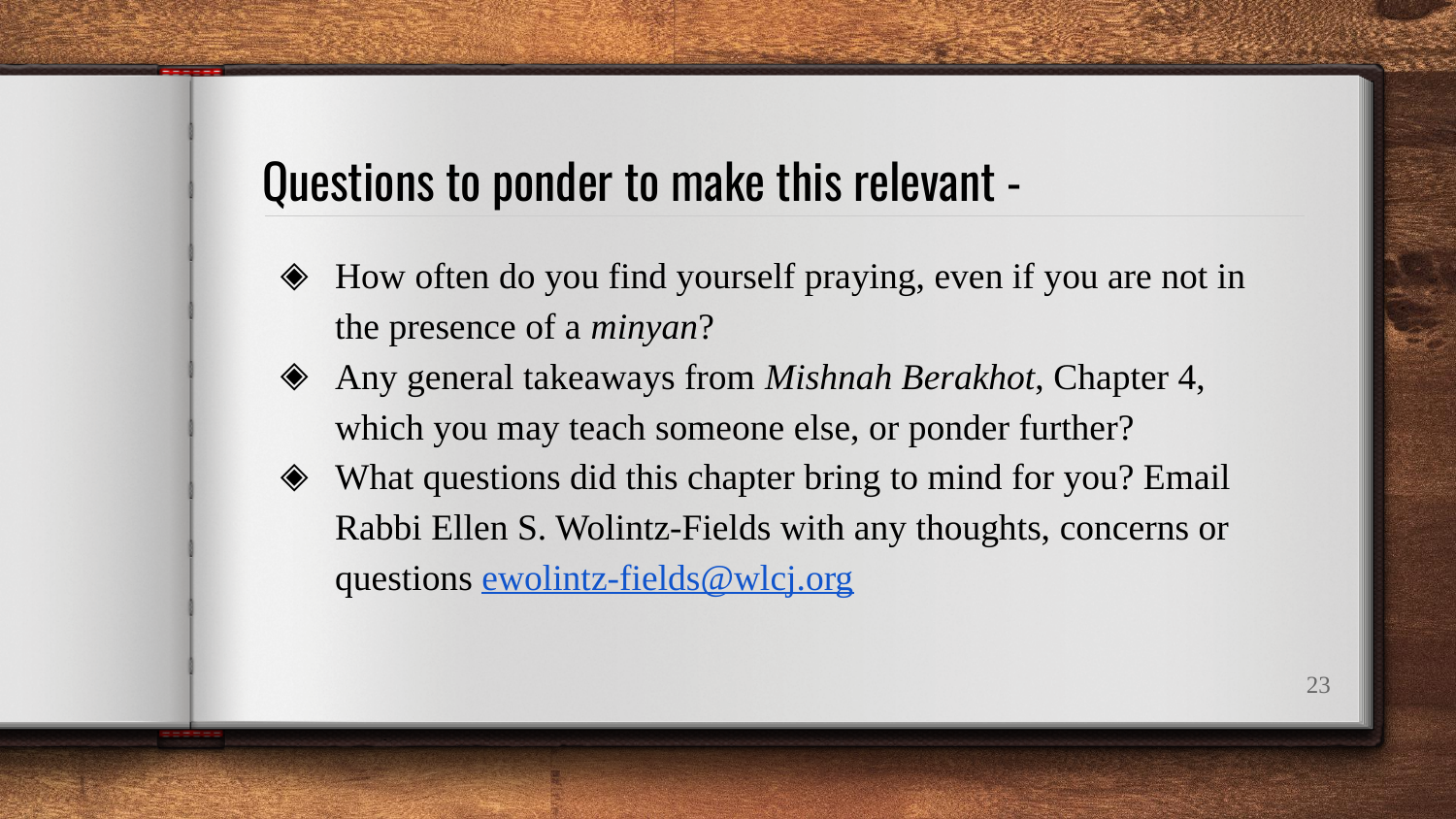

# Questions to ponder to make this relevant -
How often do you find yourself praying, even if you are not in the presence of a minyan?
Any general takeaways from Mishnah Berakhot, Chapter 4, which you may teach someone else, or ponder further?
What questions did this chapter bring to mind for you? Email Rabbi Ellen S. Wolintz-Fields with any thoughts, concerns or questions ewolintz-fields@wlcj.org

23